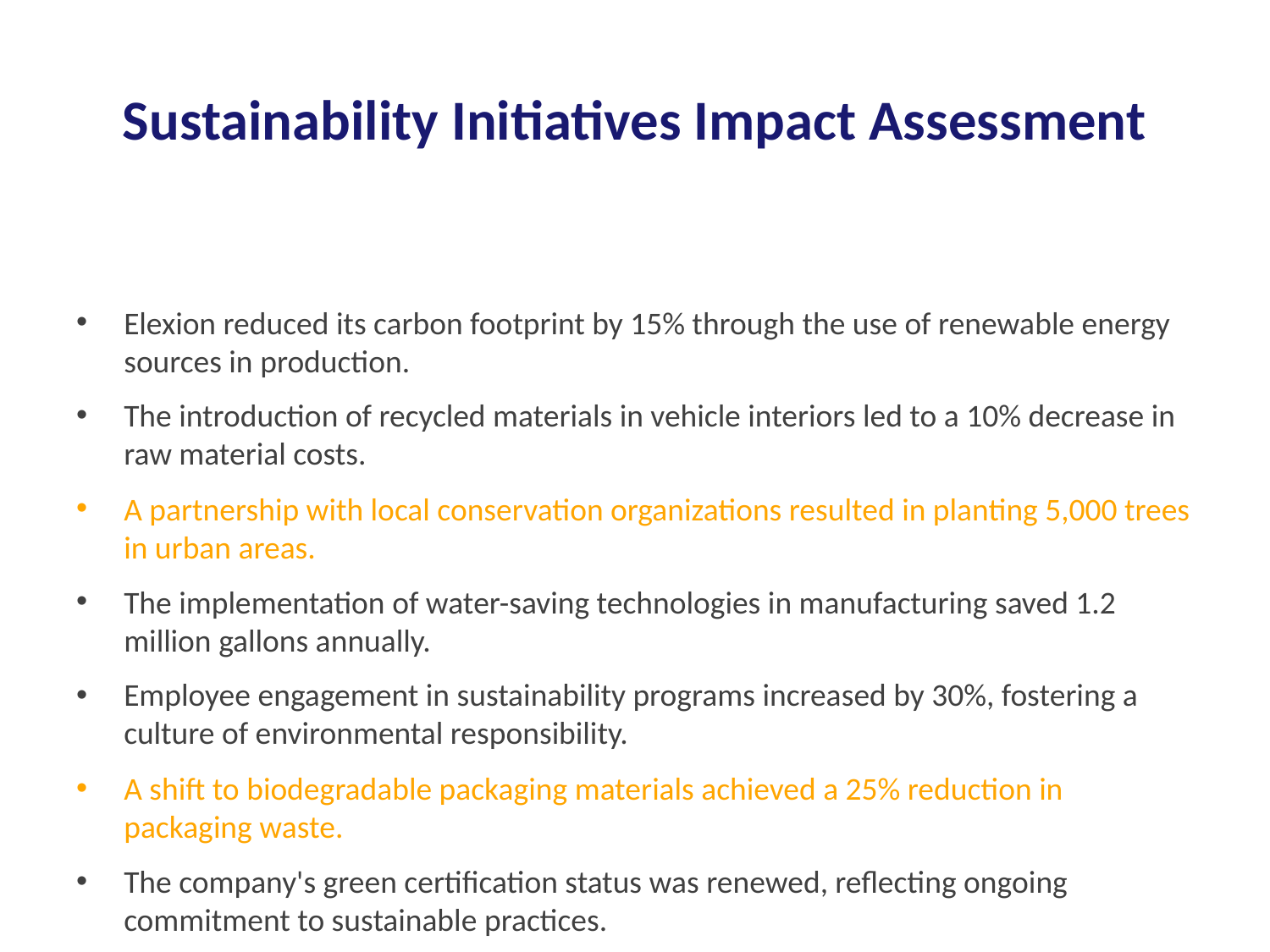

# Sustainability Initiatives Impact Assessment

Elexion reduced its carbon footprint by 15% through the use of renewable energy sources in production.
The introduction of recycled materials in vehicle interiors led to a 10% decrease in raw material costs.
A partnership with local conservation organizations resulted in planting 5,000 trees in urban areas.
The implementation of water-saving technologies in manufacturing saved 1.2 million gallons annually.
Employee engagement in sustainability programs increased by 30%, fostering a culture of environmental responsibility.
A shift to biodegradable packaging materials achieved a 25% reduction in packaging waste.
The company's green certification status was renewed, reflecting ongoing commitment to sustainable practices.